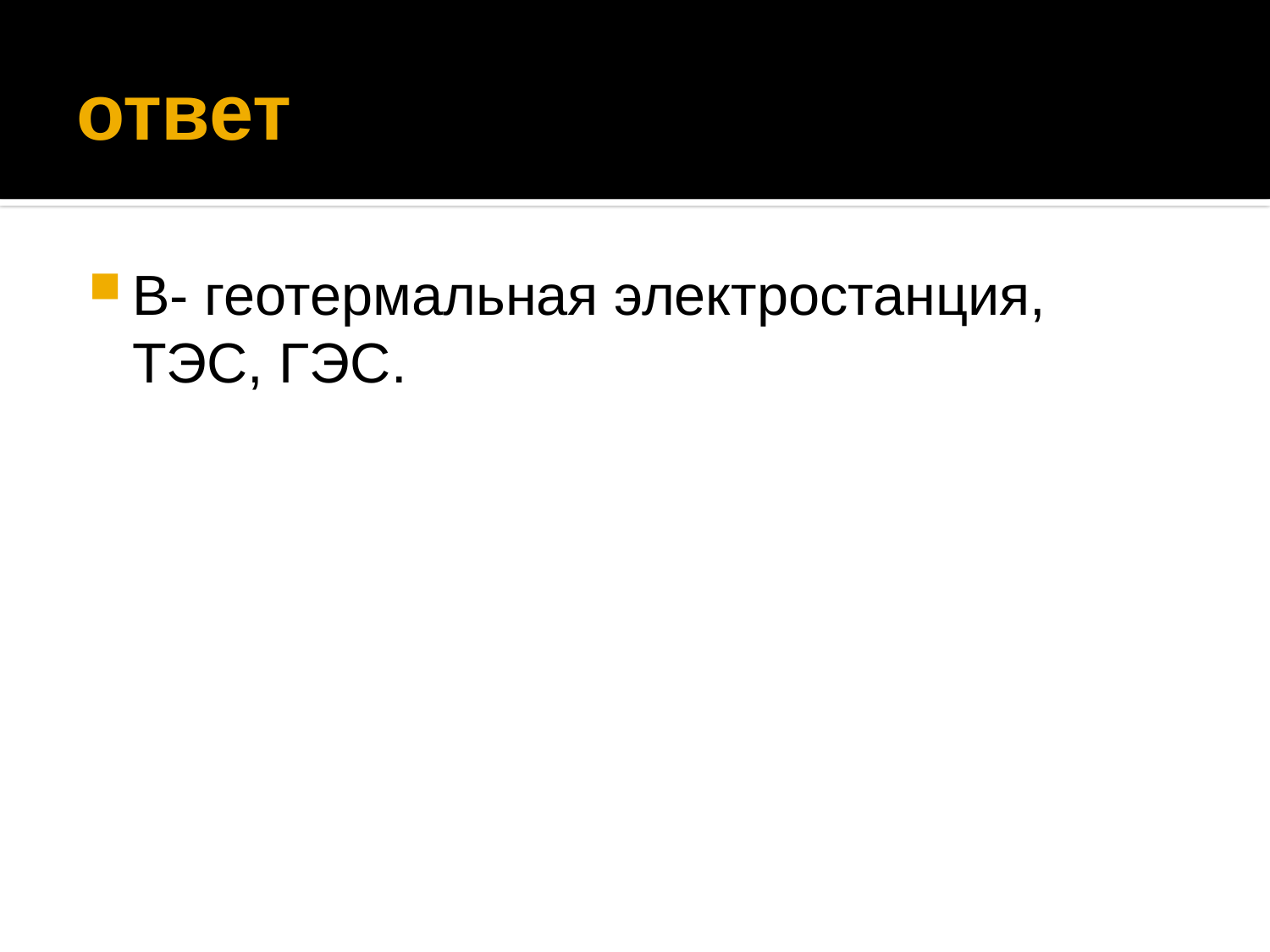

# ответ
В- геотермальная электростанция, ТЭС, ГЭС.